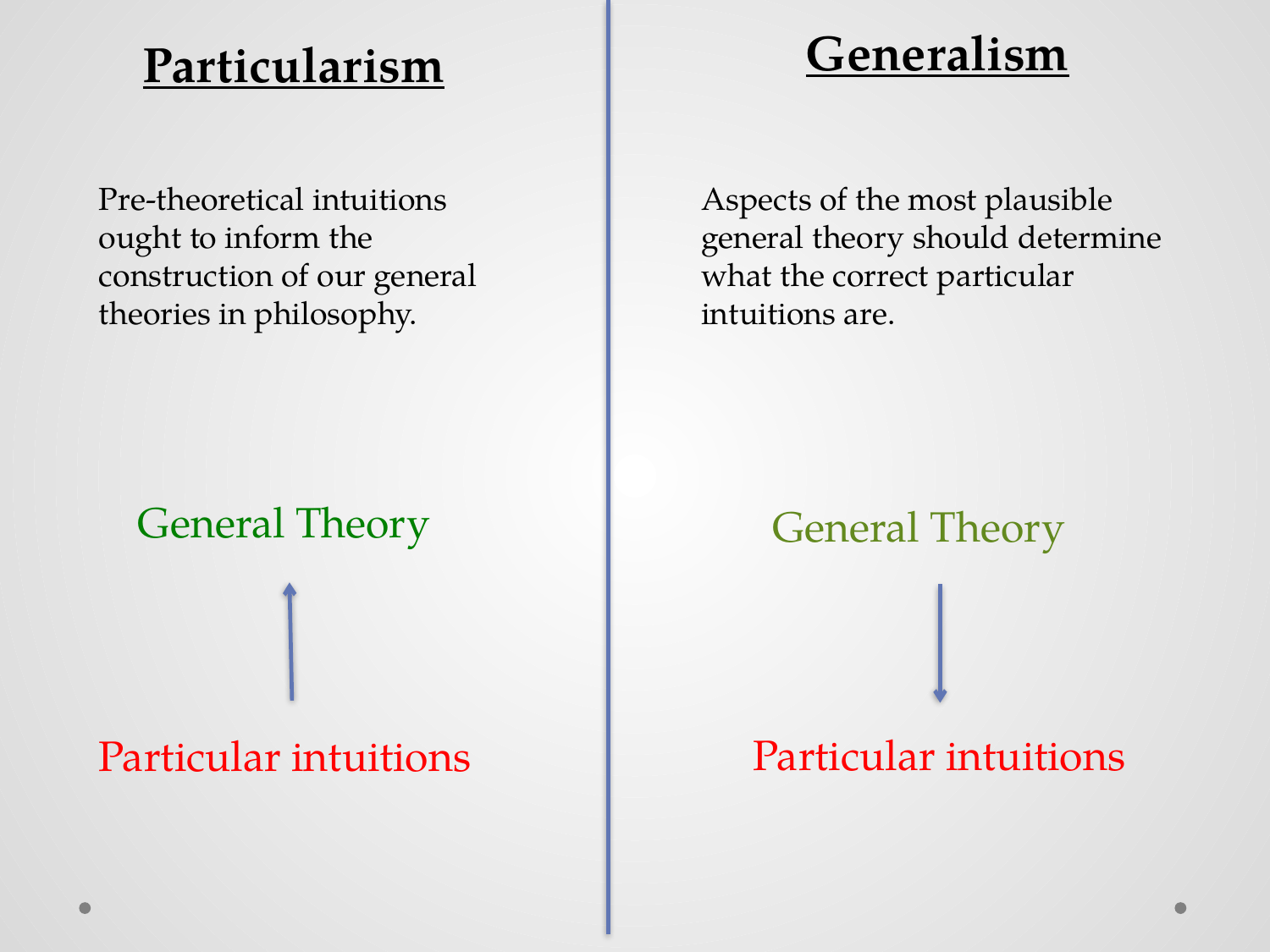

Generalism
Particularism
Pre-theoretical intuitions ought to inform the construction of our general theories in philosophy.

Aspects of the most plausible general theory should determine what the correct particular intuitions are.
General Theory
General Theory
Particular intuitions
Particular intuitions